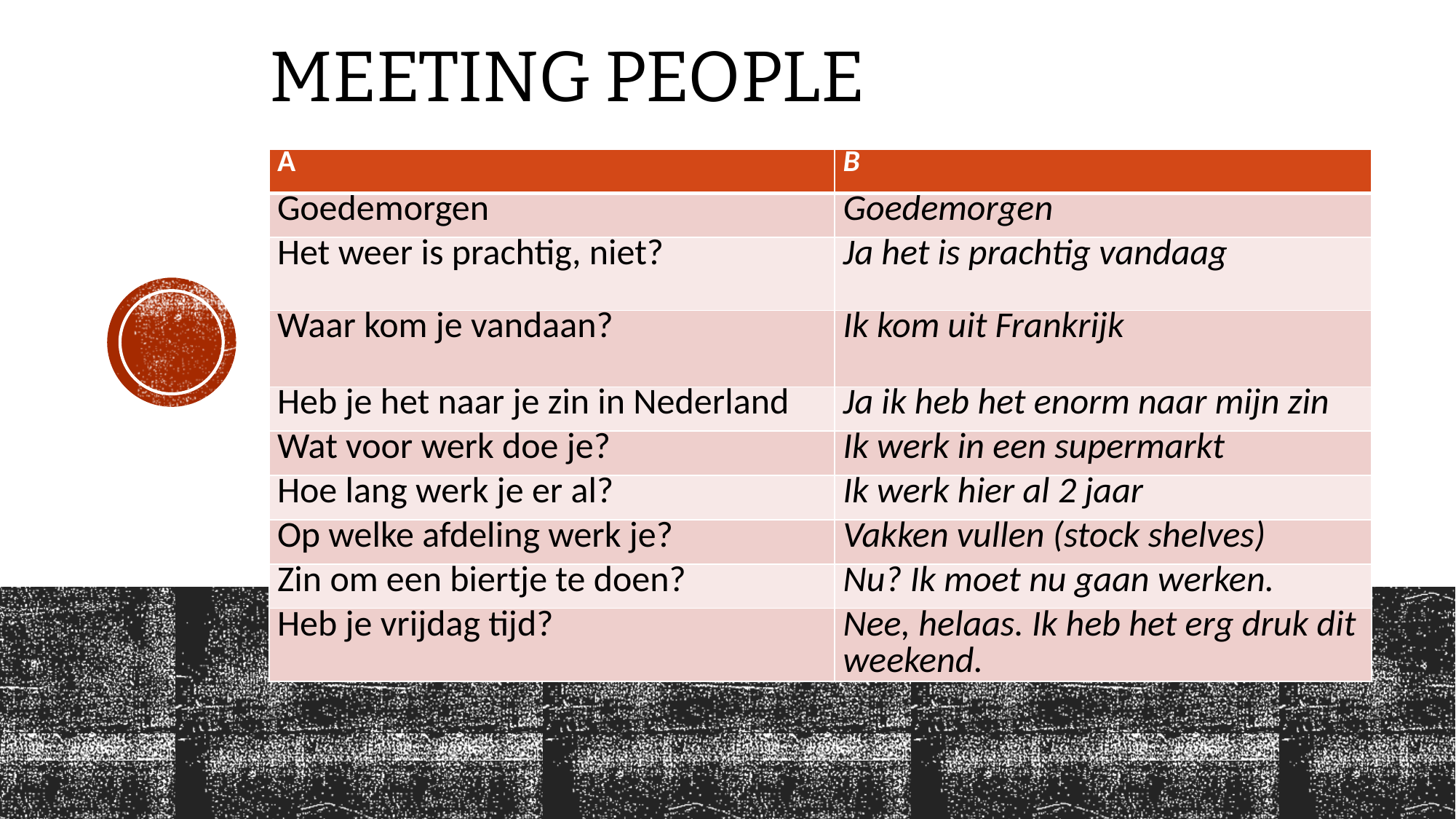

# Meeting people

| A | B |
| --- | --- |
| Goedemorgen | Goedemorgen |
| Het weer is prachtig, niet? | Ja het is prachtig vandaag |
| Waar kom je vandaan? | Ik kom uit Frankrijk |
| Heb je het naar je zin in Nederland | Ja ik heb het enorm naar mijn zin |
| Wat voor werk doe je? | Ik werk in een supermarkt |
| Hoe lang werk je er al? | Ik werk hier al 2 jaar |
| Op welke afdeling werk je? | Vakken vullen (stock shelves) |
| Zin om een biertje te doen? | Nu? Ik moet nu gaan werken. |
| Heb je vrijdag tijd? | Nee, helaas. Ik heb het erg druk dit weekend. |